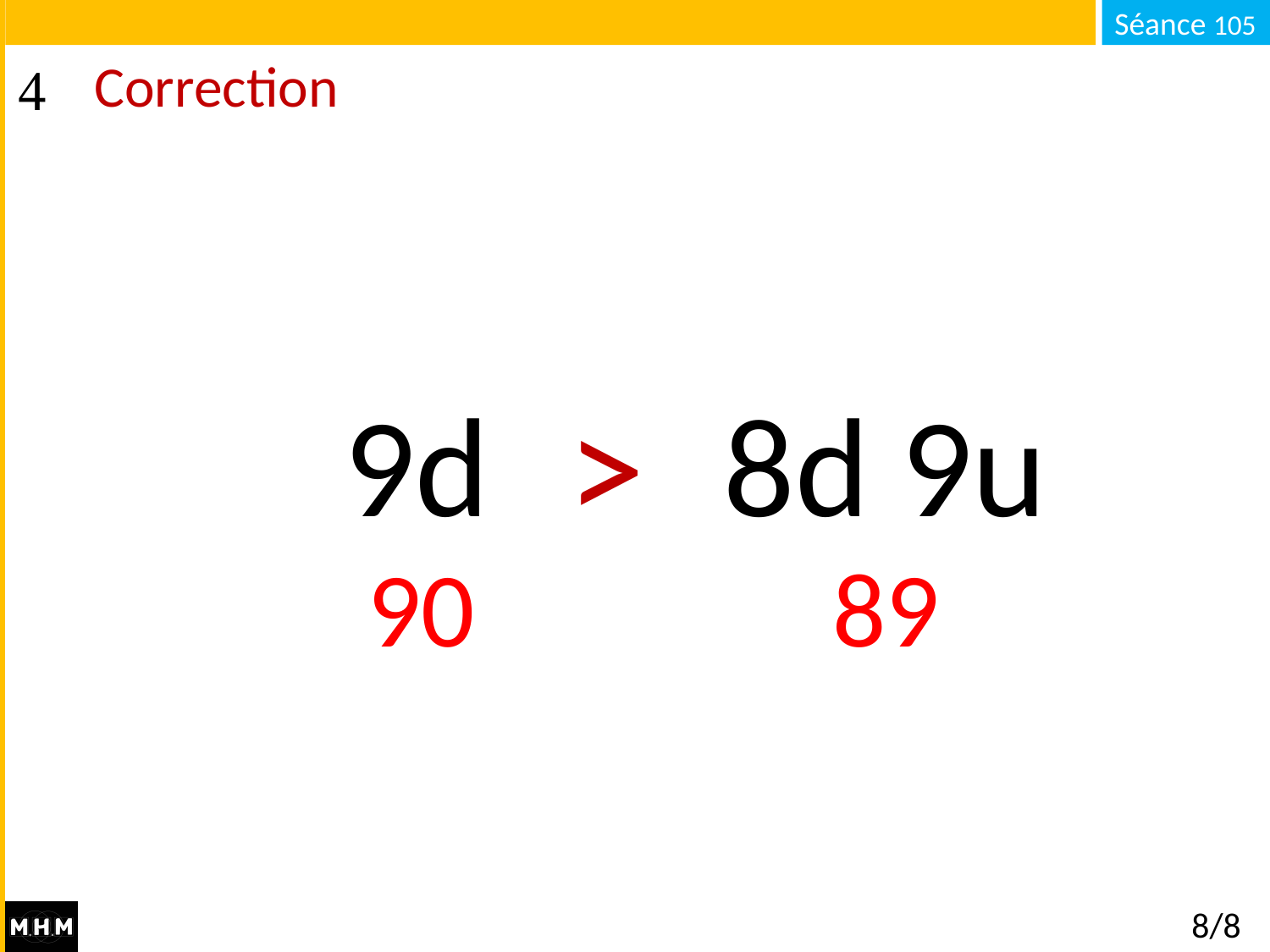

# Correction
>
9d . . . 8d 9u
90               89
8/8